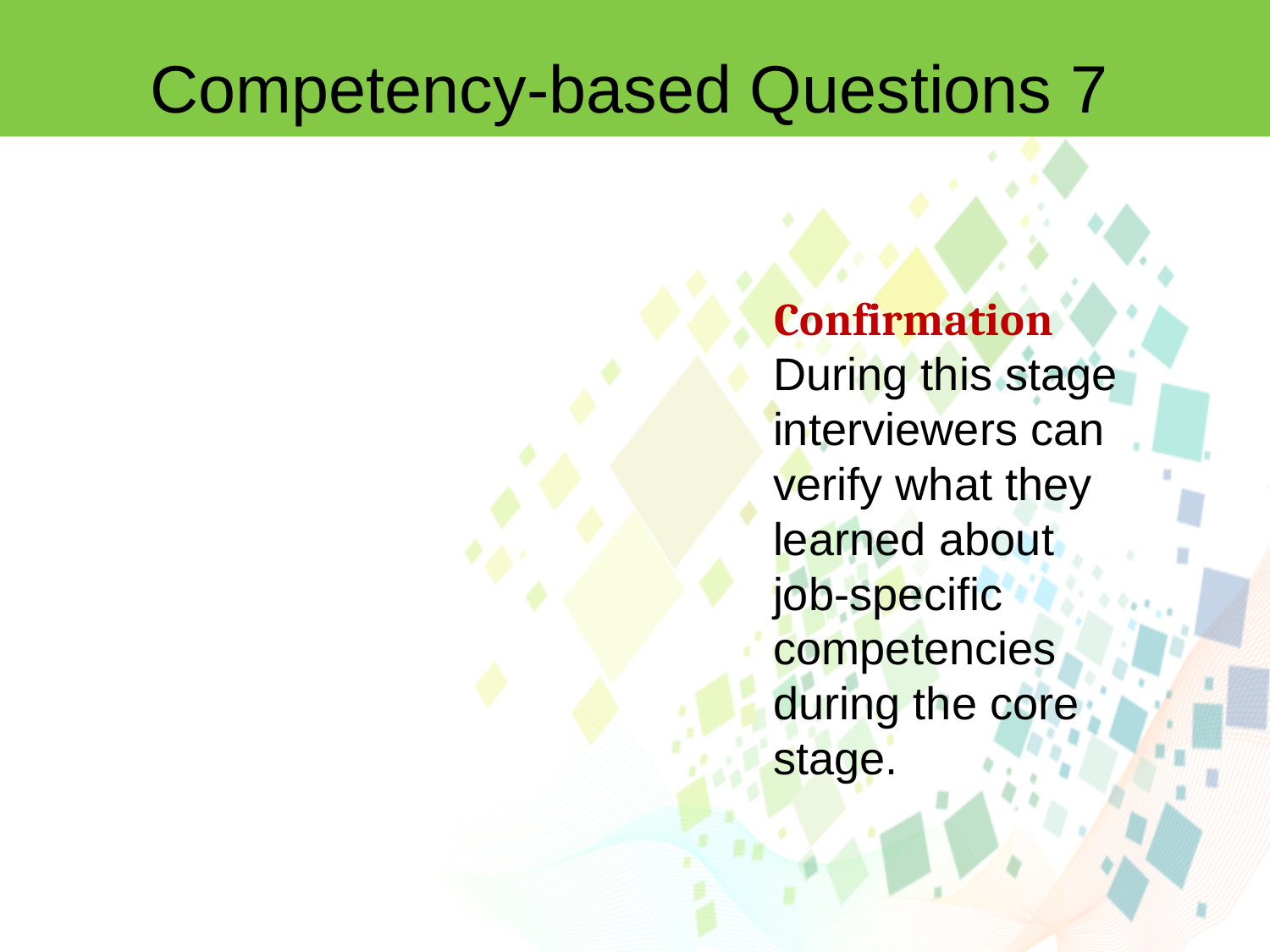

Competency-based Questions 7
Confirmation
During this stage interviewers can verify what they learned about
job-specific competencies during the core stage.